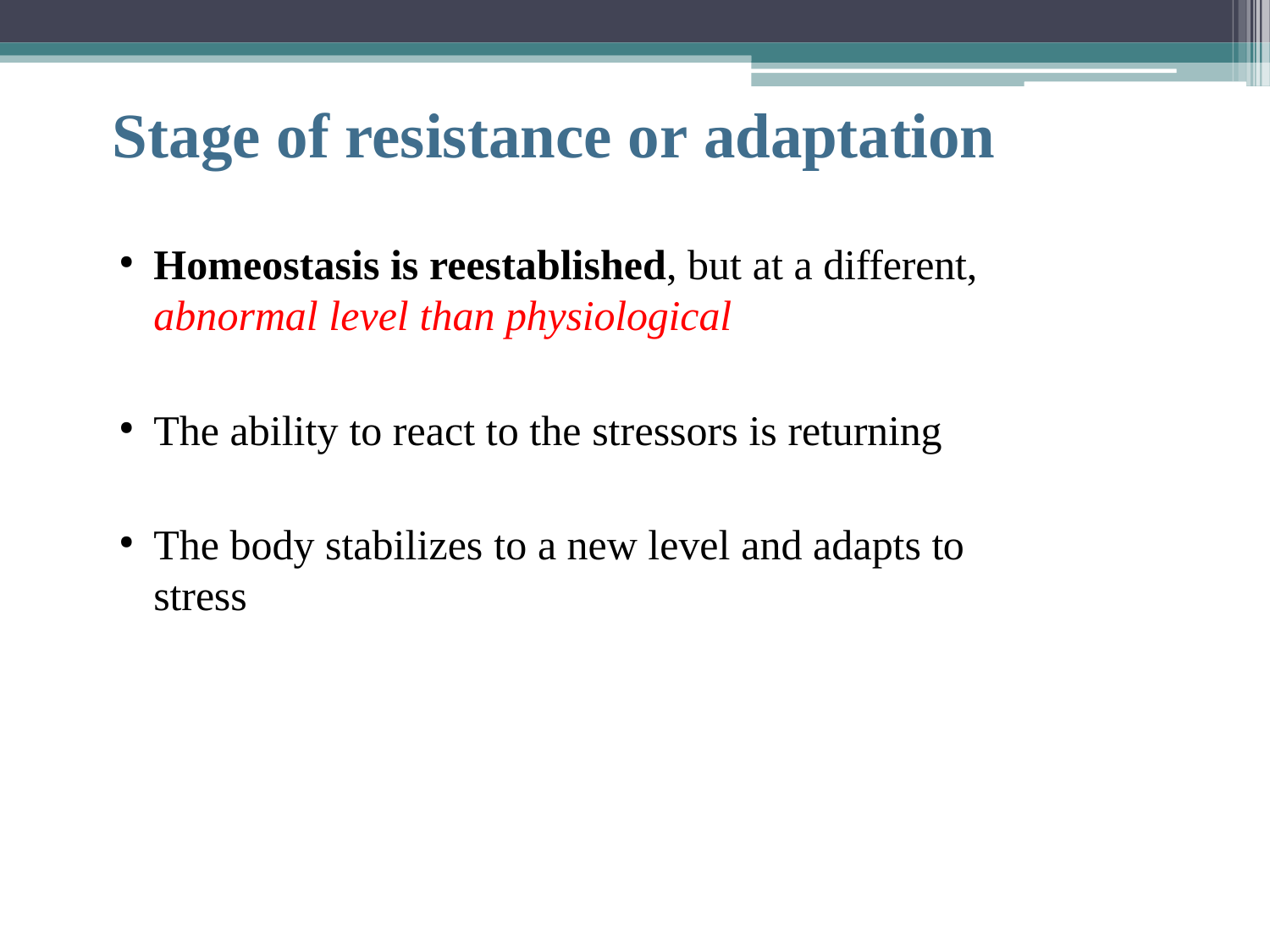

# Stage of resistance or adaptation
Homeostasis is reestablished, but at a different, 	abnormal level than physiological

The ability to react to the stressors is returning

The body stabilizes to a new level and adapts to 	stress